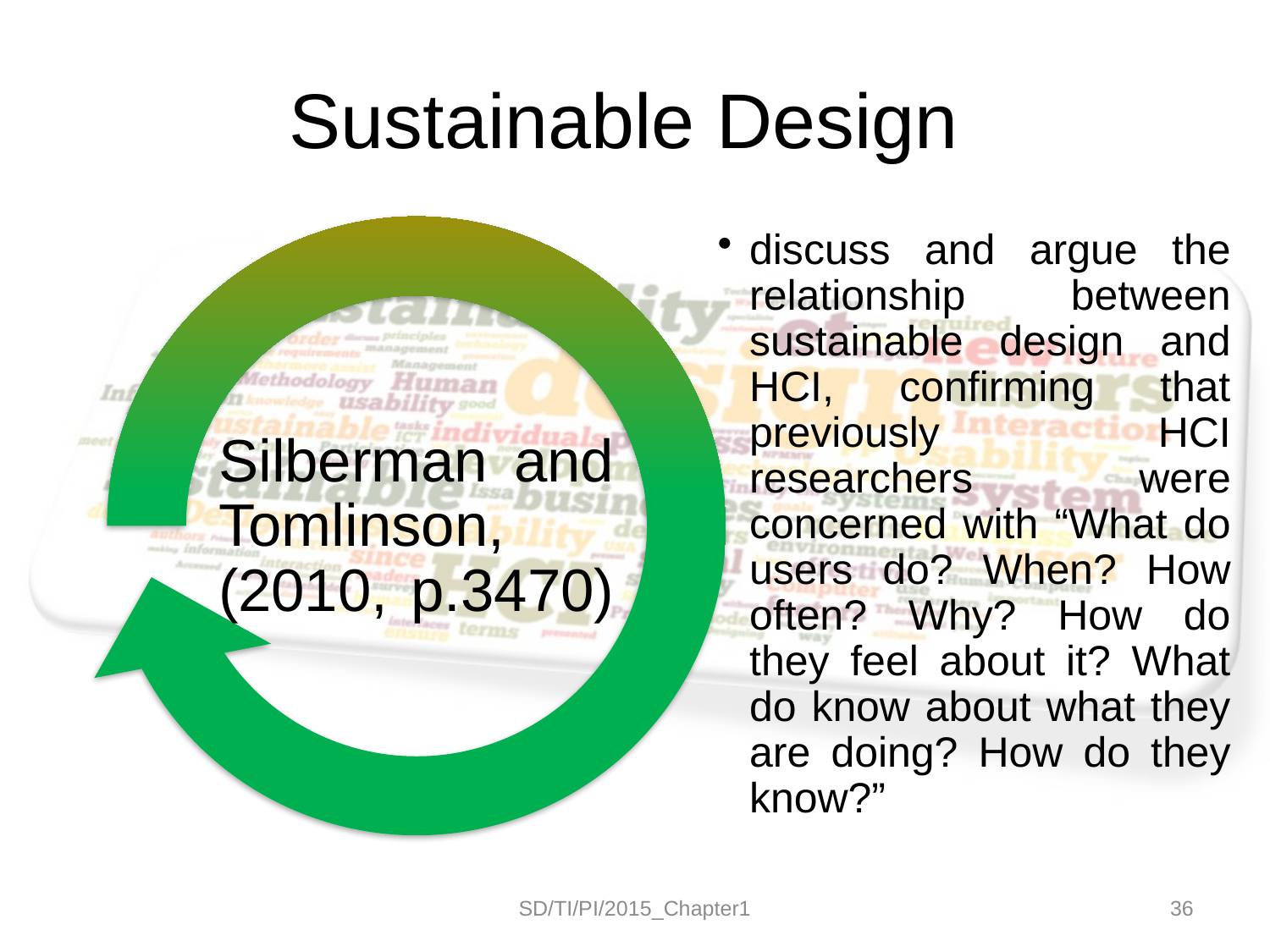

# Sustainable Design
discuss and argue the relationship between sustainable design and HCI, confirming that previously HCI researchers were concerned with “What do users do? When? How often? Why? How do they feel about it? What do know about what they are doing? How do they know?”
Silberman and Tomlinson, (2010, p.3470)
SD/TI/PI/2015_Chapter1
36